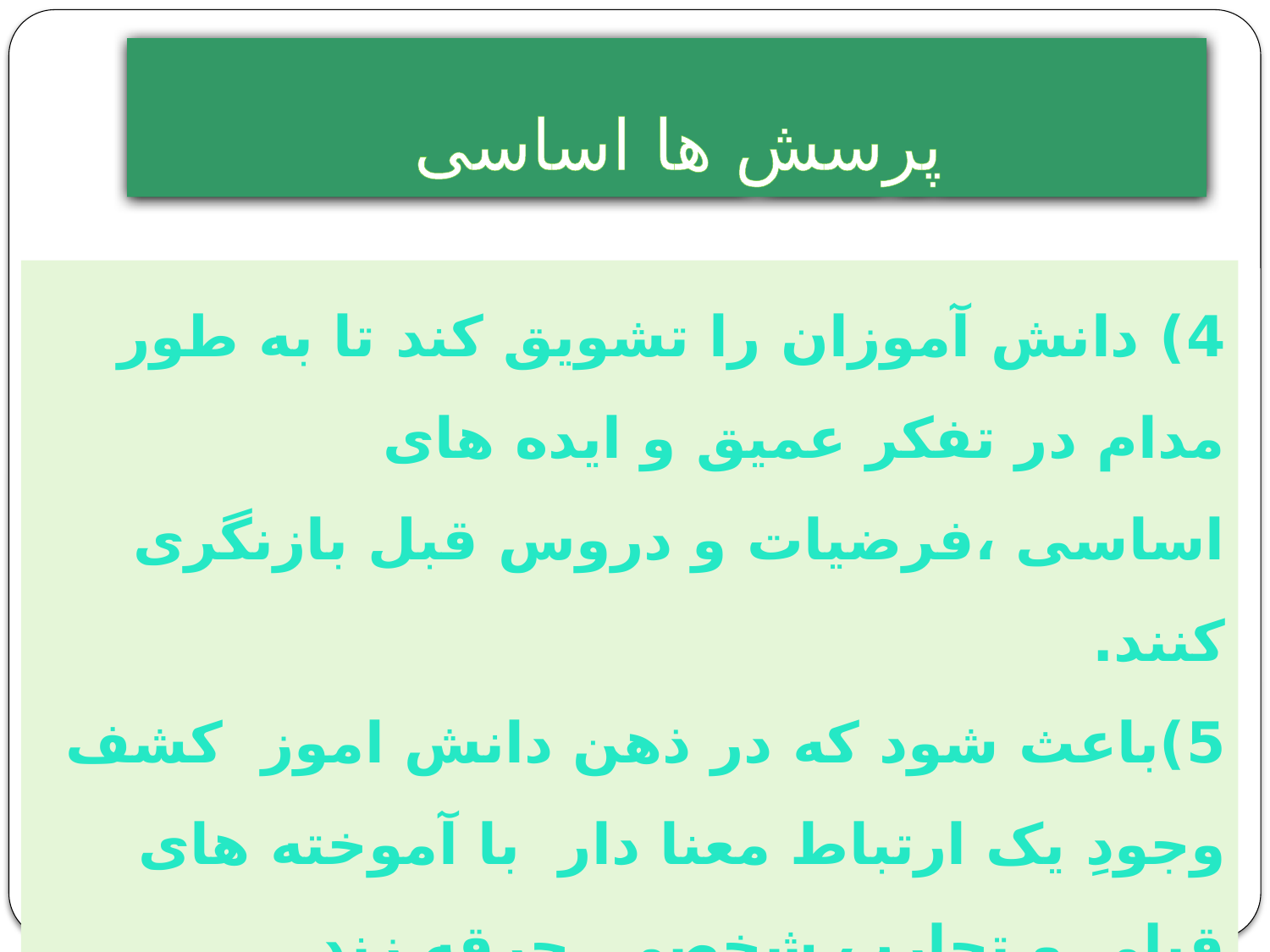

# پرسش ها اساسی
4) دانش آموزان را تشویق کند تا به طور مدام در تفکر عمیق و ایده های  اساسی ،فرضیات و دروس قبل بازنگری کنند.
5)باعث شود که در ذهن دانش اموز  کشف وجودِ یک ارتباط معنا دار  با آموخته های قبلی و تجارب شخصی  جرقه زند.
6)به طور طبیعی فرصت هایی برای انتقال اموخته ها به موقعیت ها و موضوعات جدید فراهم کند.